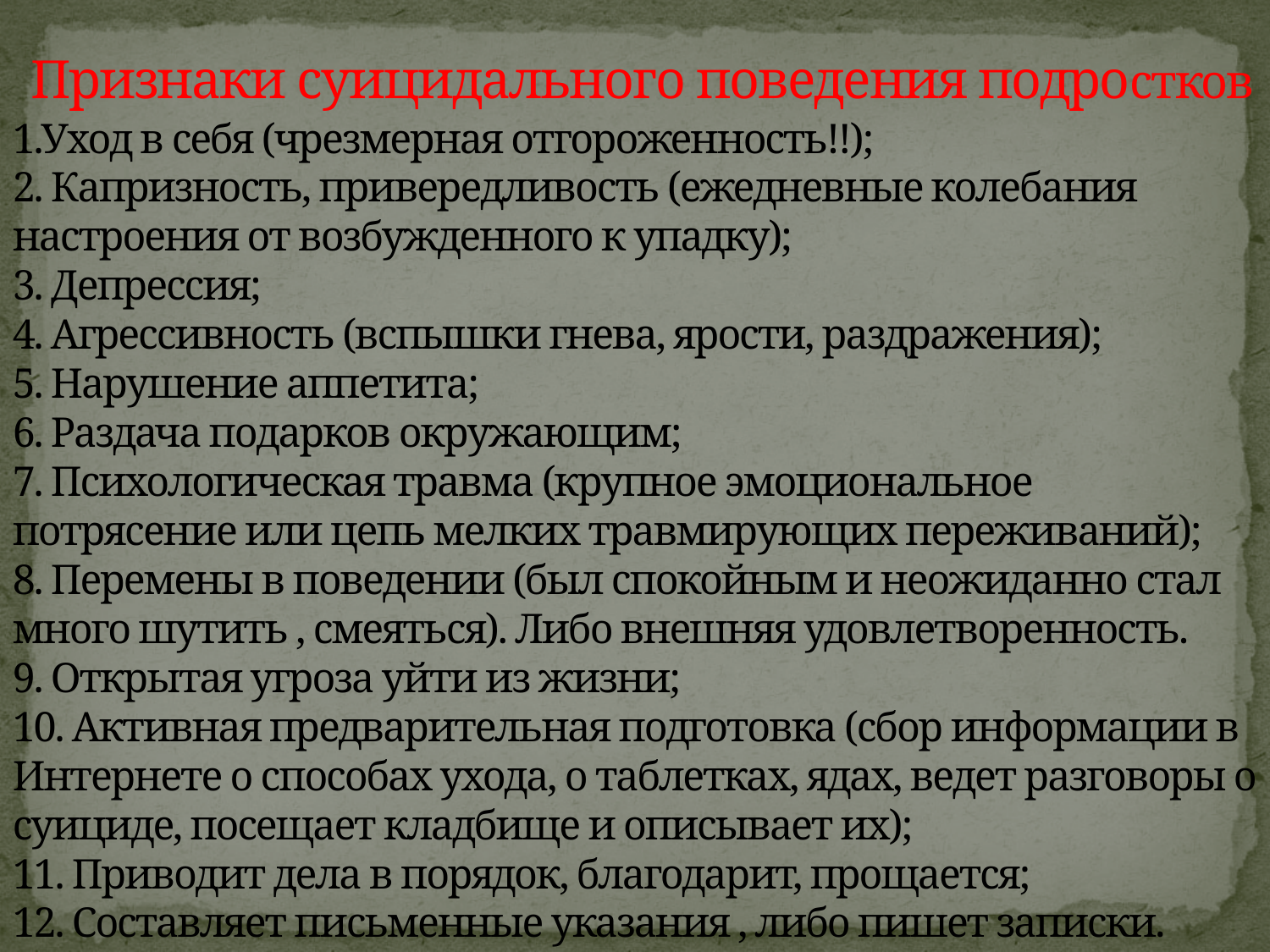

# Признаки суицидального поведения подростков 1.Уход в себя (чрезмерная отгороженность!!); 2. Капризность, привередливость (ежедневные колебания   настроения от возбужденного к упадку); 3. Депрессия; 4. Агрессивность (вспышки гнева, ярости, раздражения); 5. Нарушение аппетита; 6. Раздача подарков окружающим; 7. Психологическая травма (крупное эмоциональное потрясение или цепь мелких травмирующих переживаний); 8. Перемены в поведении (был спокойным и неожиданно стал много шутить , смеяться). Либо внешняя удовлетворенность. 9. Открытая угроза уйти из жизни; 10. Активная предварительная подготовка (сбор информации в Интернете о способах ухода, о таблетках, ядах, ведет разговоры о суициде, посещает кладбище и описывает их); 11. Приводит дела в порядок, благодарит, прощается; 12. Составляет письменные указания , либо пишет записки.